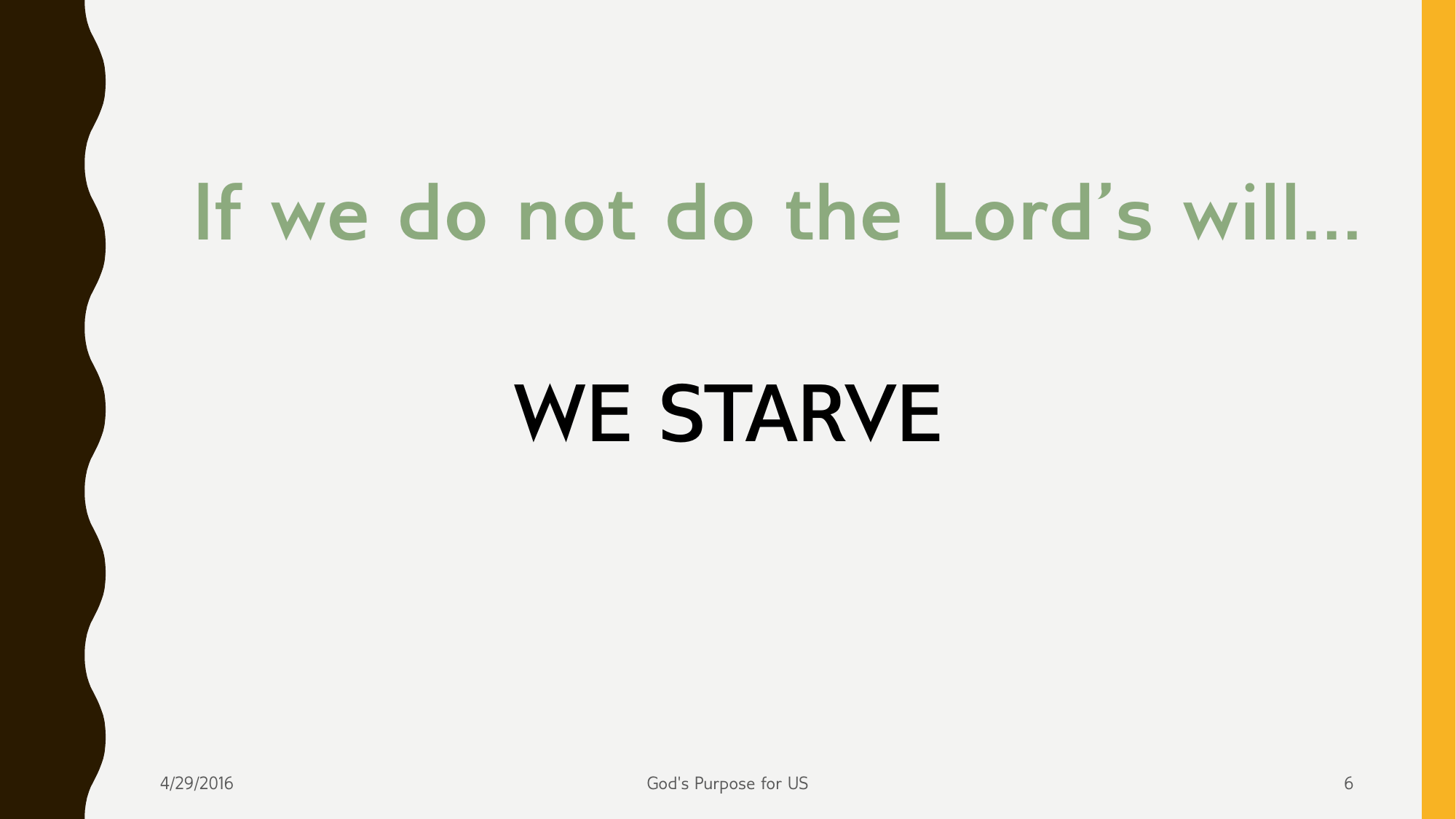

If we do not do the Lord’s will…
WE STARVE
4/29/2016
God's Purpose for US
6